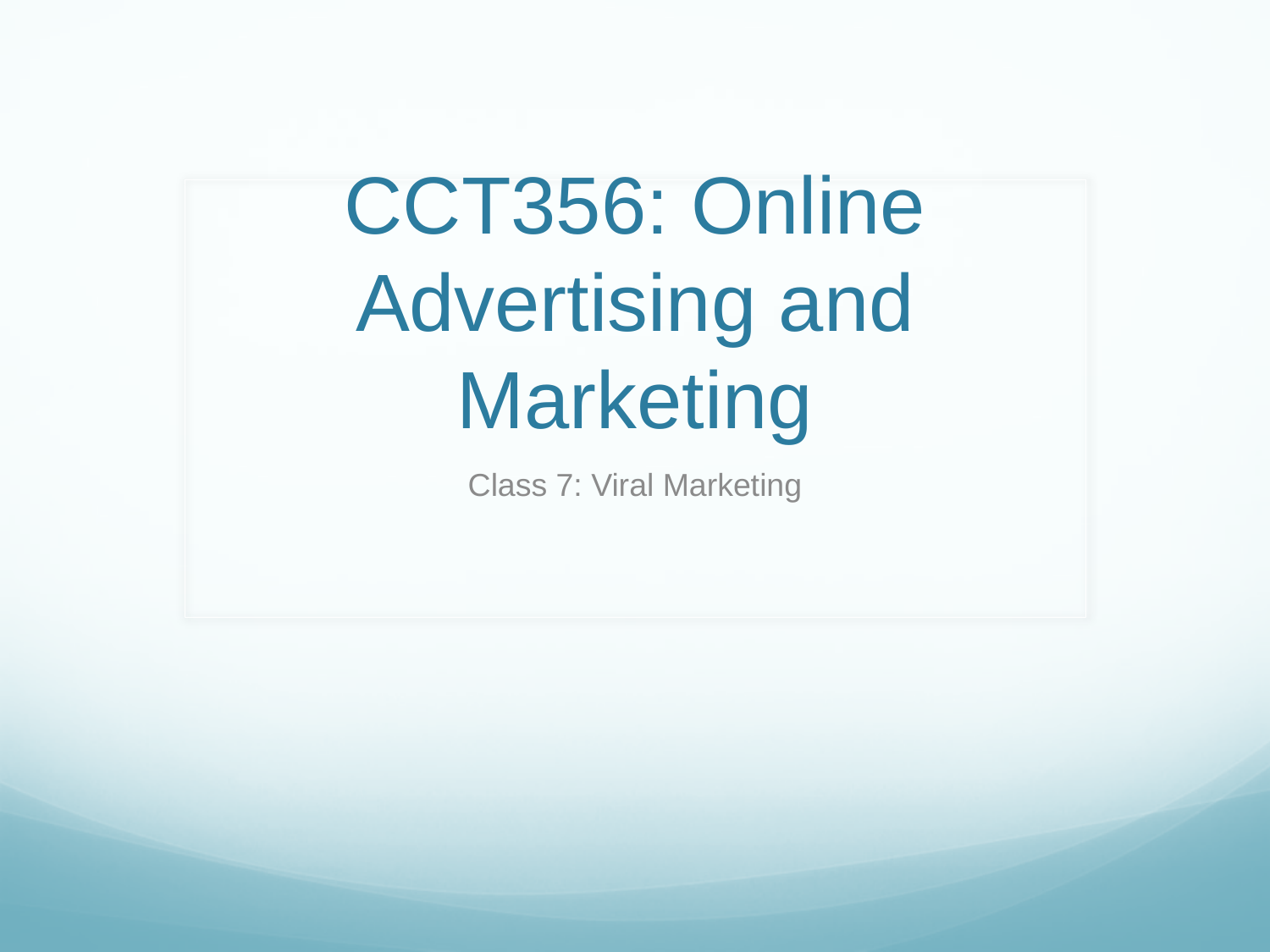

# CCT356: Online Advertising and Marketing
Class 7: Viral Marketing